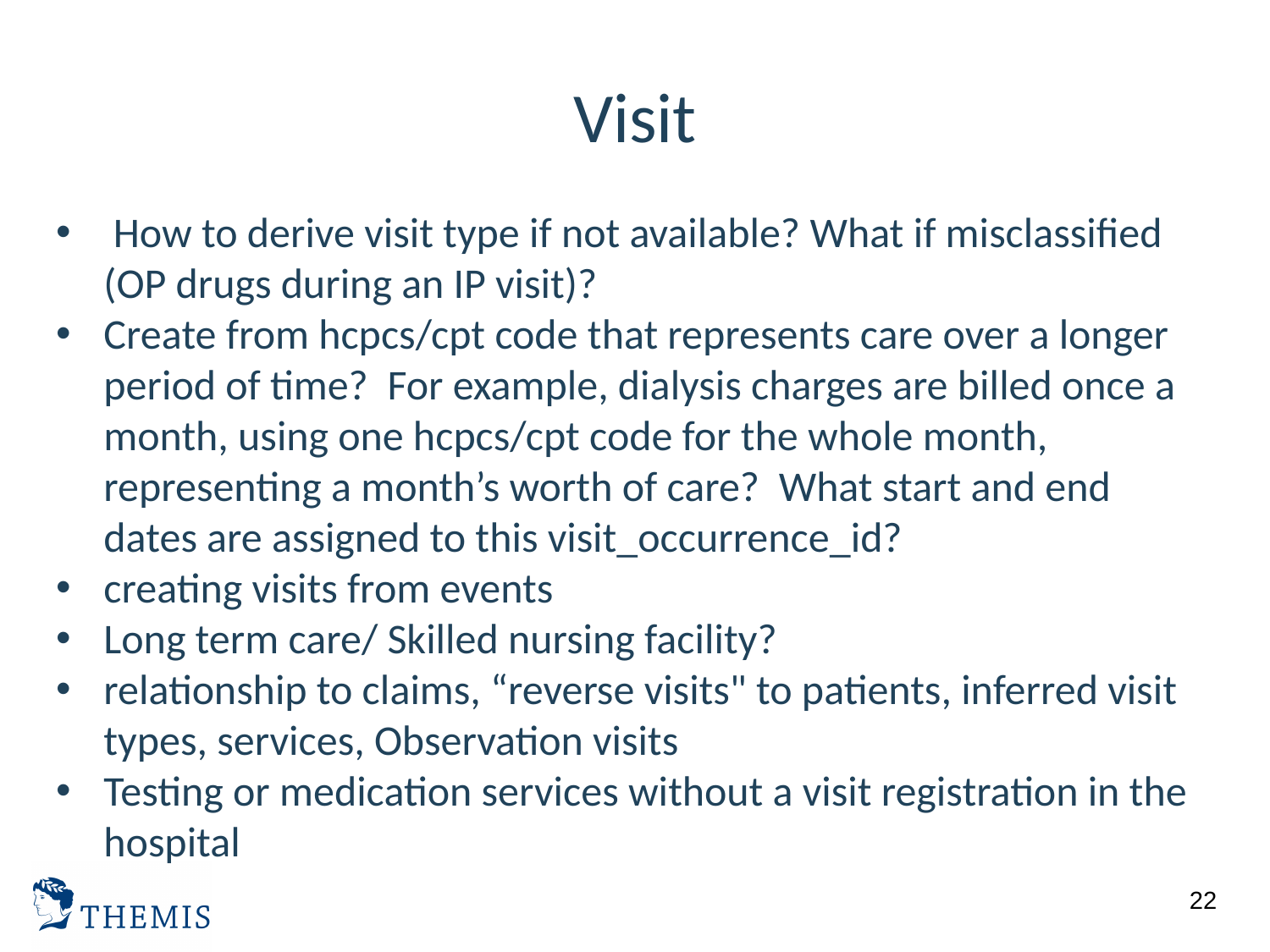

# Visit
 How to derive visit type if not available? What if misclassified (OP drugs during an IP visit)?
Create from hcpcs/cpt code that represents care over a longer period of time?  For example, dialysis charges are billed once a month, using one hcpcs/cpt code for the whole month, representing a month’s worth of care?  What start and end dates are assigned to this visit_occurrence_id?
creating visits from events
Long term care/ Skilled nursing facility?
relationship to claims, “reverse visits" to patients, inferred visit types, services, Observation visits
Testing or medication services without a visit registration in the hospital

22